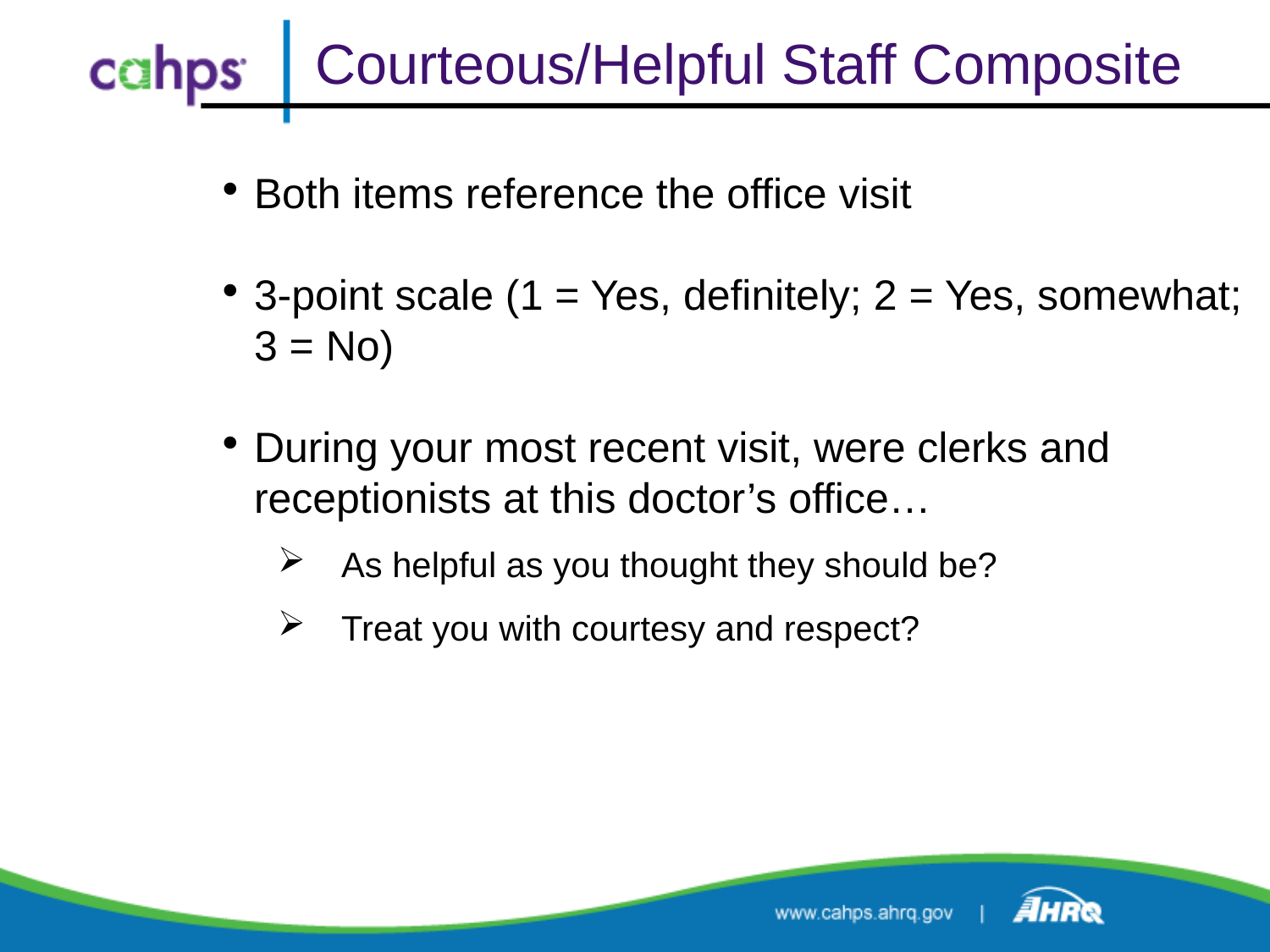

# Courteous/Helpful Staff Composite

Both items reference the office visit

3-point scale (1 = Yes, definitely; 2 = Yes, somewhat; 3 = No)

During your most recent visit, were clerks and receptionists at this doctor’s office…
As helpful as you thought they should be?
Treat you with courtesy and respect?